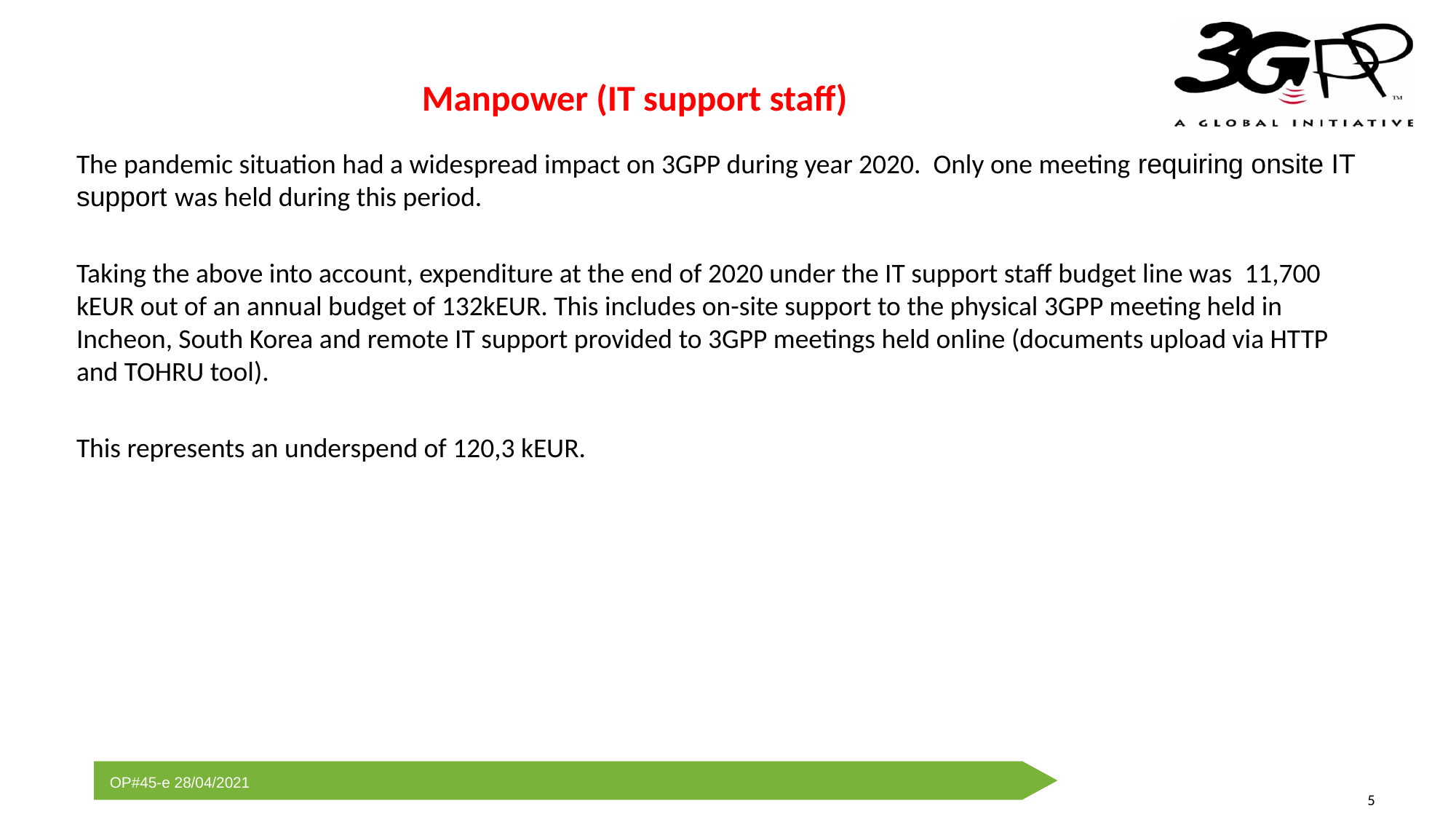

# Manpower (IT support staff)

The pandemic situation had a widespread impact on 3GPP during year 2020.  Only one meeting requiring onsite IT support was held during this period.

Taking the above into account, expenditure at the end of 2020 under the IT support staff budget line was  11,700 kEUR out of an annual budget of 132kEUR. This includes on-site support to the physical 3GPP meeting held in Incheon, South Korea and remote IT support provided to 3GPP meetings held online (documents upload via HTTP and TOHRU tool).

This represents an underspend of 120,3 kEUR.